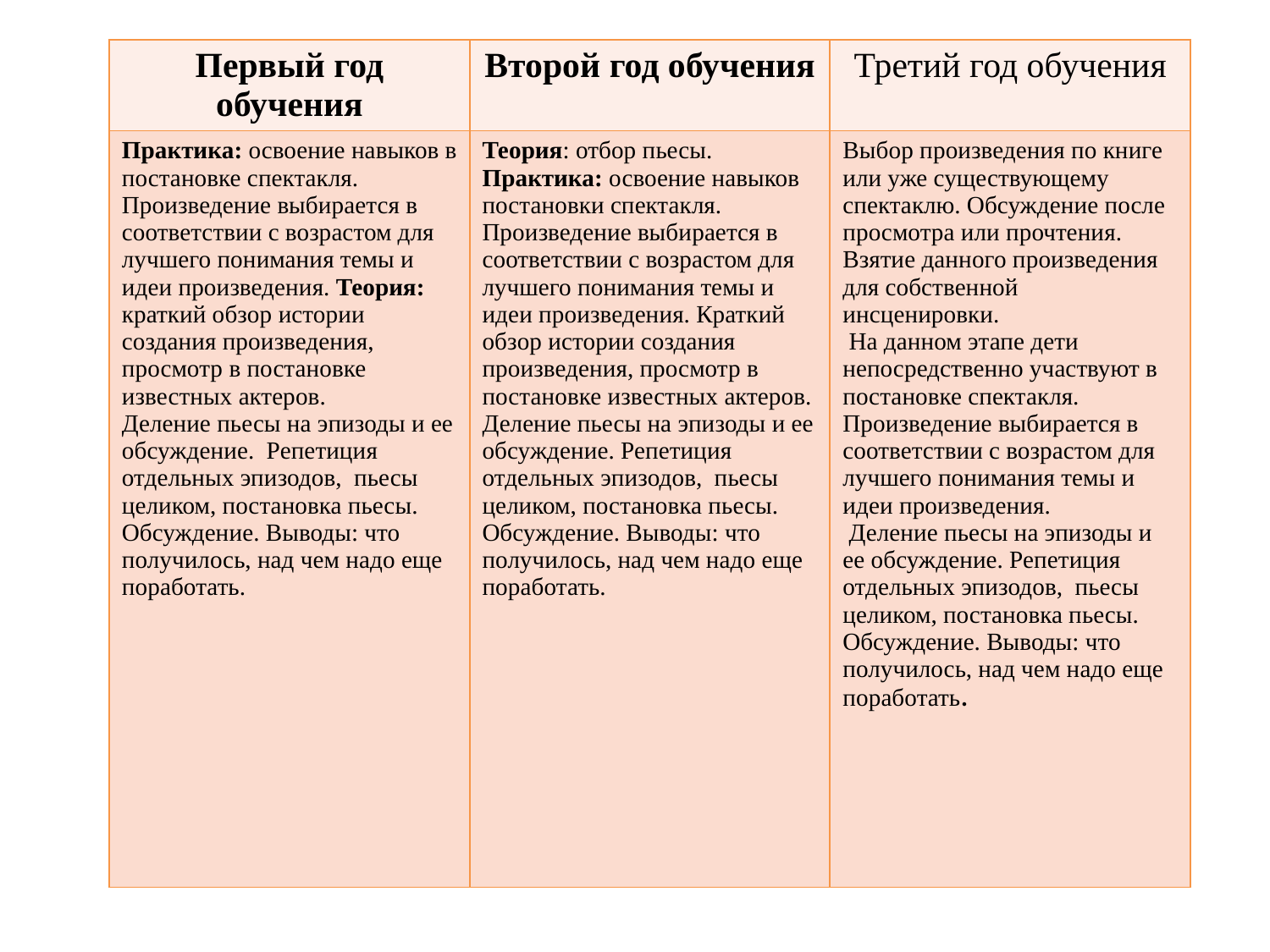

| Первый год обучения | Второй год обучения | Третий год обучения |
| --- | --- | --- |
| Практика: освоение навыков в постановке спектакля. Произведение выбирается в соответствии с возрастом для лучшего понимания темы и идеи произведения. Теория: краткий обзор истории создания произведения, просмотр в постановке известных актеров. Деление пьесы на эпизоды и ее обсуждение. Репетиция отдельных эпизодов, пьесы целиком, постановка пьесы. Обсуждение. Выводы: что получилось, над чем надо еще поработать. | Теория: отбор пьесы. Практика: освоение навыков постановки спектакля. Произведение выбирается в соответствии с возрастом для лучшего понимания темы и идеи произведения. Краткий обзор истории создания произведения, просмотр в постановке известных актеров. Деление пьесы на эпизоды и ее обсуждение. Репетиция отдельных эпизодов, пьесы целиком, постановка пьесы. Обсуждение. Выводы: что получилось, над чем надо еще поработать. | Выбор произведения по книге или уже существующему спектаклю. Обсуждение после просмотра или прочтения. Взятие данного произведения для собственной инсценировки. На данном этапе дети непосредственно участвуют в постановке спектакля. Произведение выбирается в соответствии с возрастом для лучшего понимания темы и идеи произведения. Деление пьесы на эпизоды и ее обсуждение. Репетиция отдельных эпизодов, пьесы целиком, постановка пьесы. Обсуждение. Выводы: что получилось, над чем надо еще поработать. |